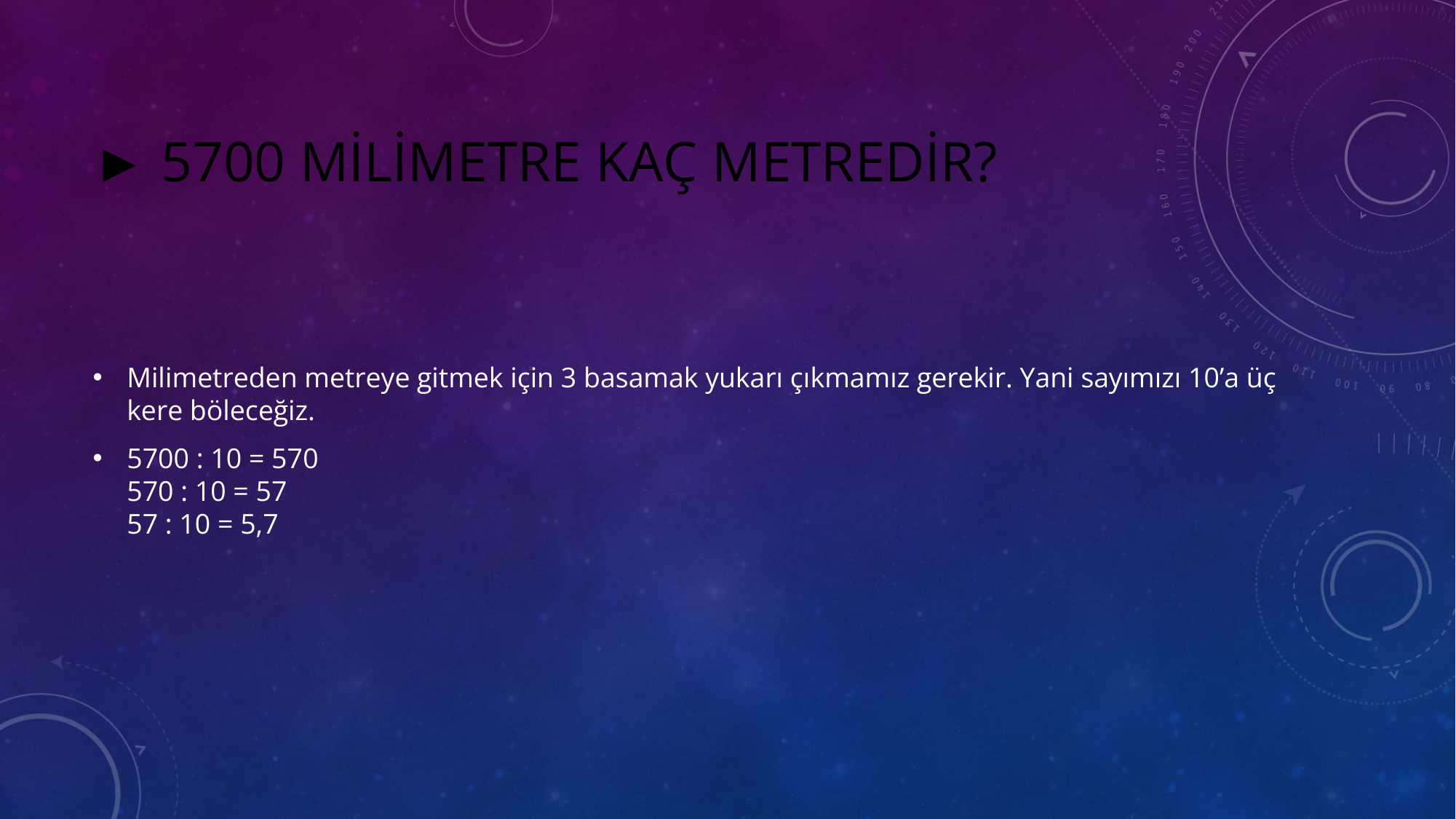

# ► 5700 milimetre kaç metredir?
Milimetreden metreye gitmek için 3 basamak yukarı çıkmamız gerekir. Yani sayımızı 10’a üç kere böleceğiz.
5700 : 10 = 570
570 : 10 = 57
57 : 10 = 5,7